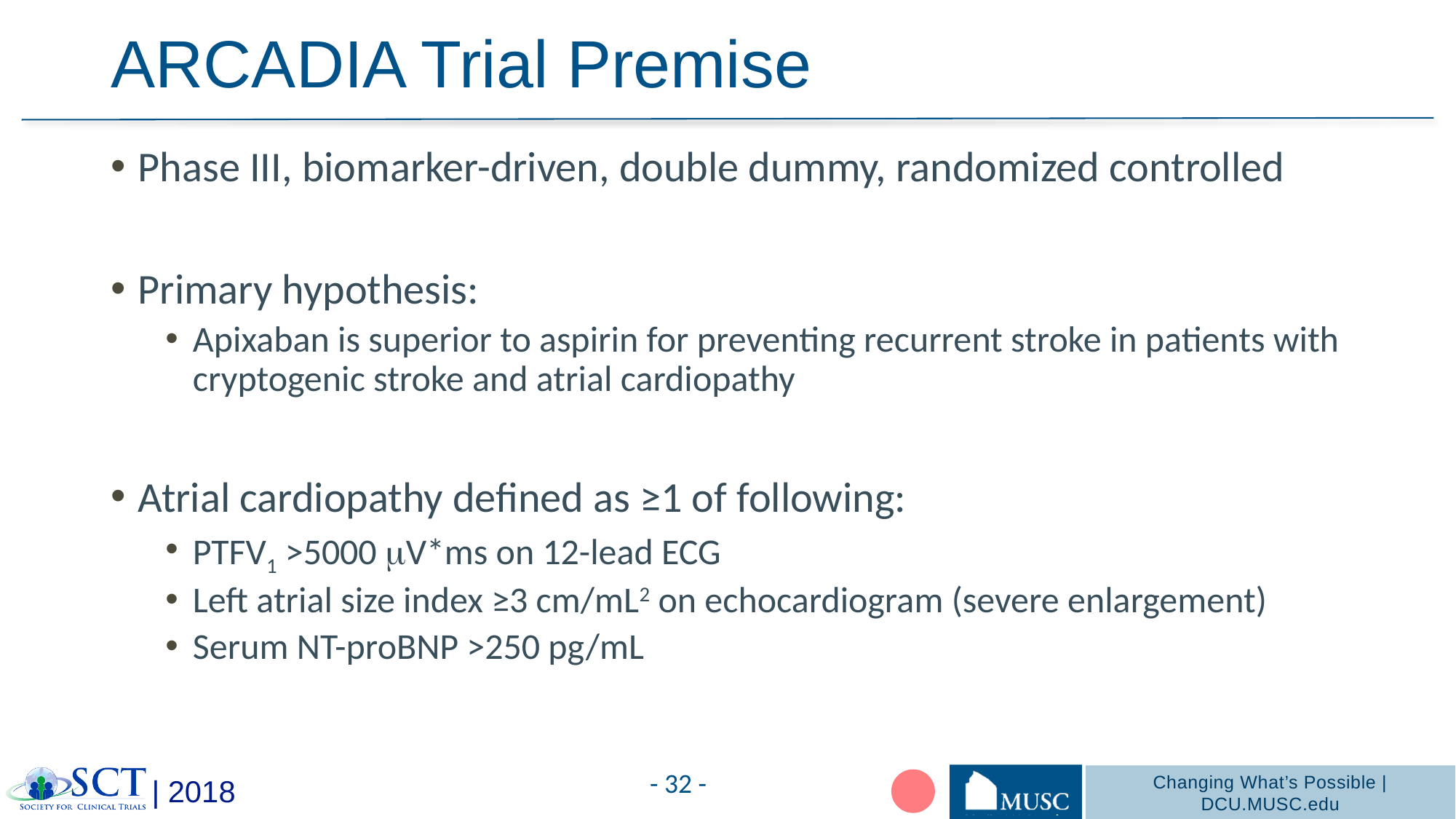

# ARCADIA Trial Premise
Phase III, biomarker-driven, double dummy, randomized controlled

Primary hypothesis:
Apixaban is superior to aspirin for preventing recurrent stroke in patients with cryptogenic stroke and atrial cardiopathy

Atrial cardiopathy defined as ≥1 of following:
PTFV1 >5000 μV*ms on 12-lead ECG
Left atrial size index ≥3 cm/mL2 on echocardiogram (severe enlargement)
Serum NT-proBNP >250 pg/mL

- 32 -